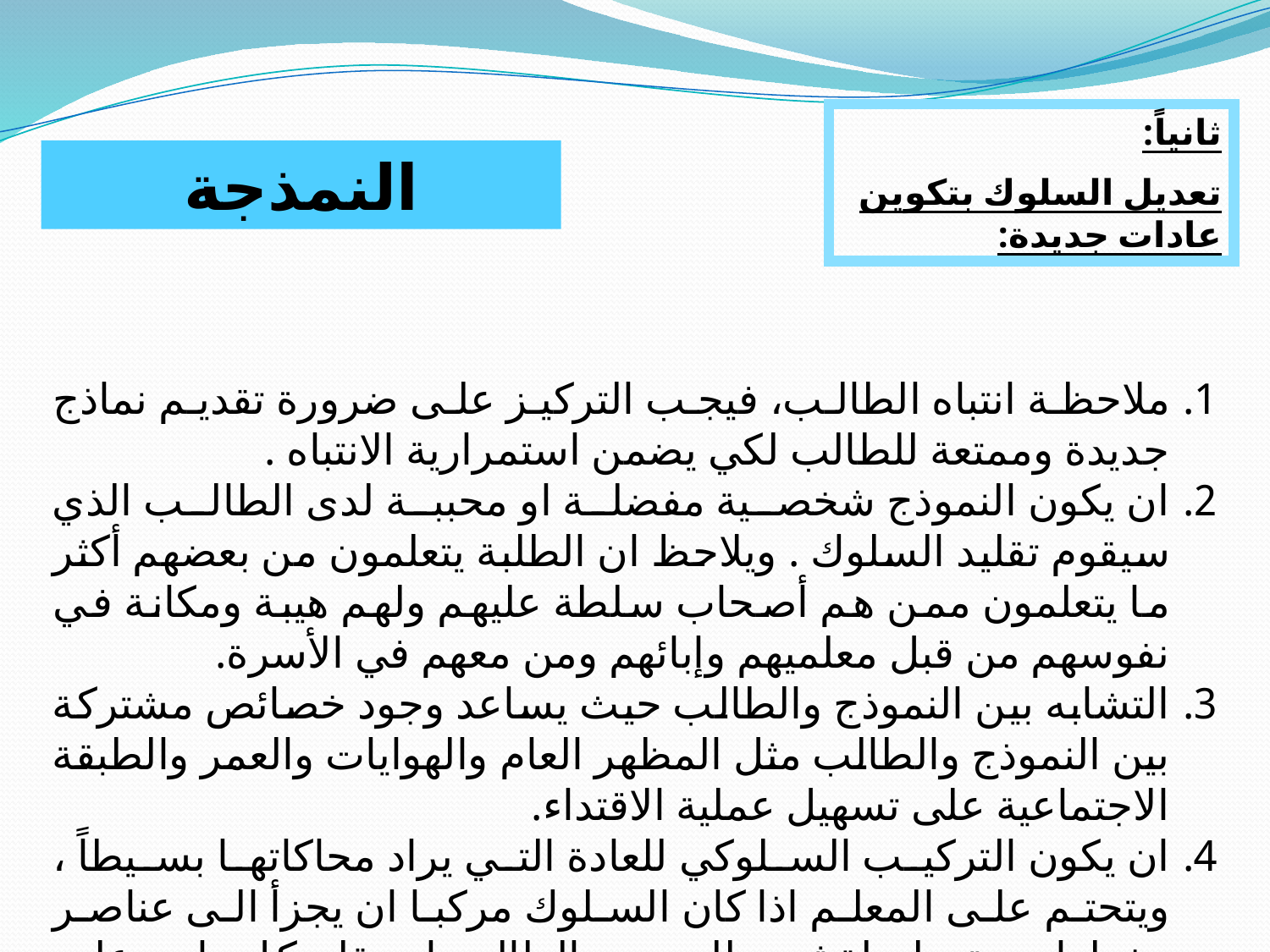

ثانياً:
تعديل السلوك بتكوين عادات جديدة:
النمذجة
ملاحظة انتباه الطالب، فيجب التركيز على ضرورة تقديم نماذج جديدة وممتعة للطالب لكي يضمن استمرارية الانتباه .
ان يكون النموذج شخصية مفضلة او محببة لدى الطالب الذي سيقوم تقليد السلوك . ويلاحظ ان الطلبة يتعلمون من بعضهم أكثر ما يتعلمون ممن هم أصحاب سلطة عليهم ولهم هيبة ومكانة في نفوسهم من قبل معلميهم وإبائهم ومن معهم في الأسرة.
التشابه بين النموذج والطالب حيث يساعد وجود خصائص مشتركة بين النموذج والطالب مثل المظهر العام والهوايات والعمر والطبقة الاجتماعية على تسهيل عملية الاقتداء.
ان يكون التركيب السلوكي للعادة التي يراد محاكاتها بسيطاً ، ويتحتم على المعلم اذا كان السلوك مركبا ان يجزأ الى عناصر وخطوات متسلسلة ثم يطلب من الطالب ان يقلد كل واحد على حده حتى يتم له اكتساب كافة اجزاء السلوك .